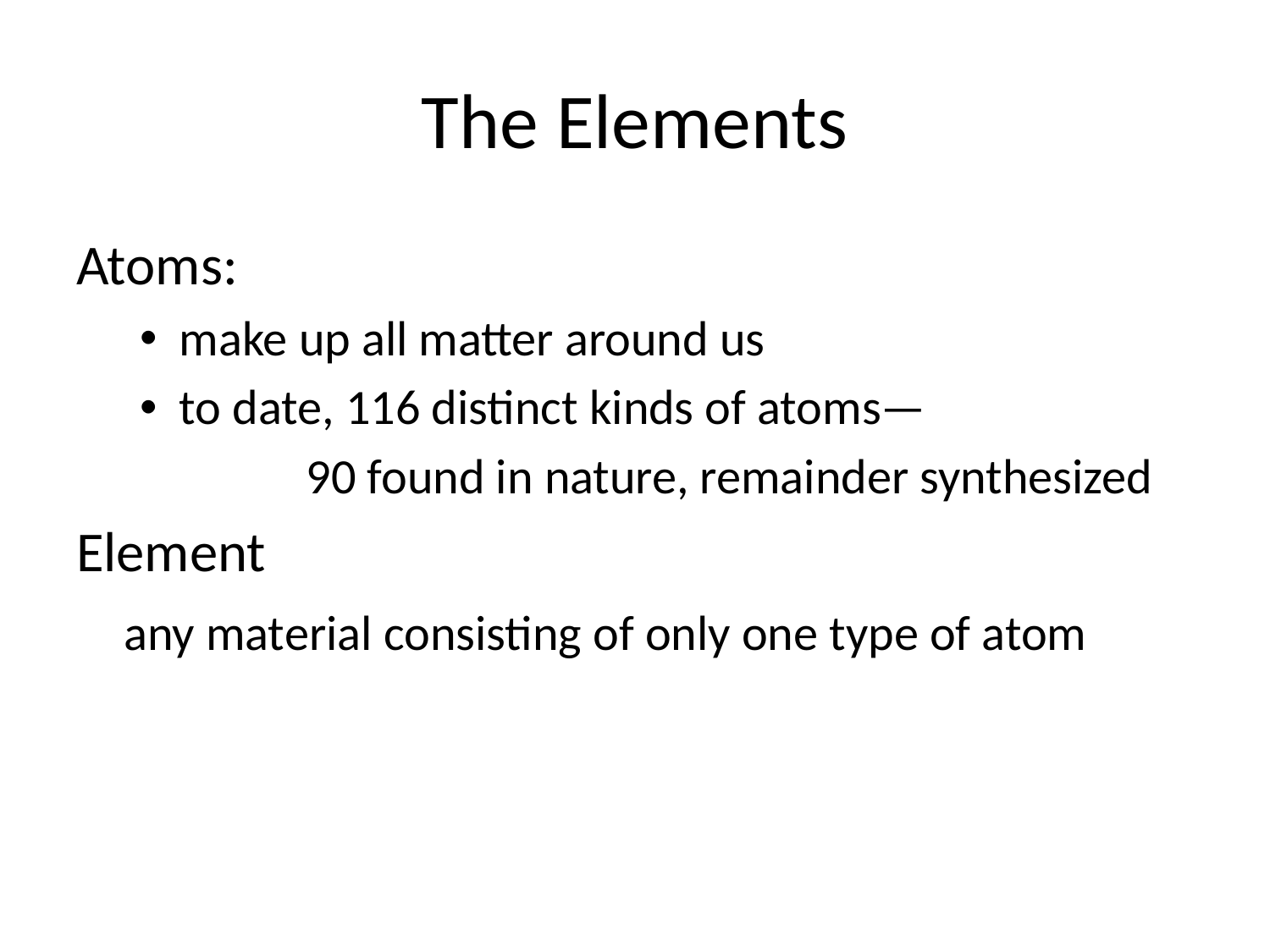

# The Elements
Atoms:
make up all matter around us
to date, 116 distinct kinds of atoms—
		90 found in nature, remainder synthesized
Element
	any material consisting of only one type of atom